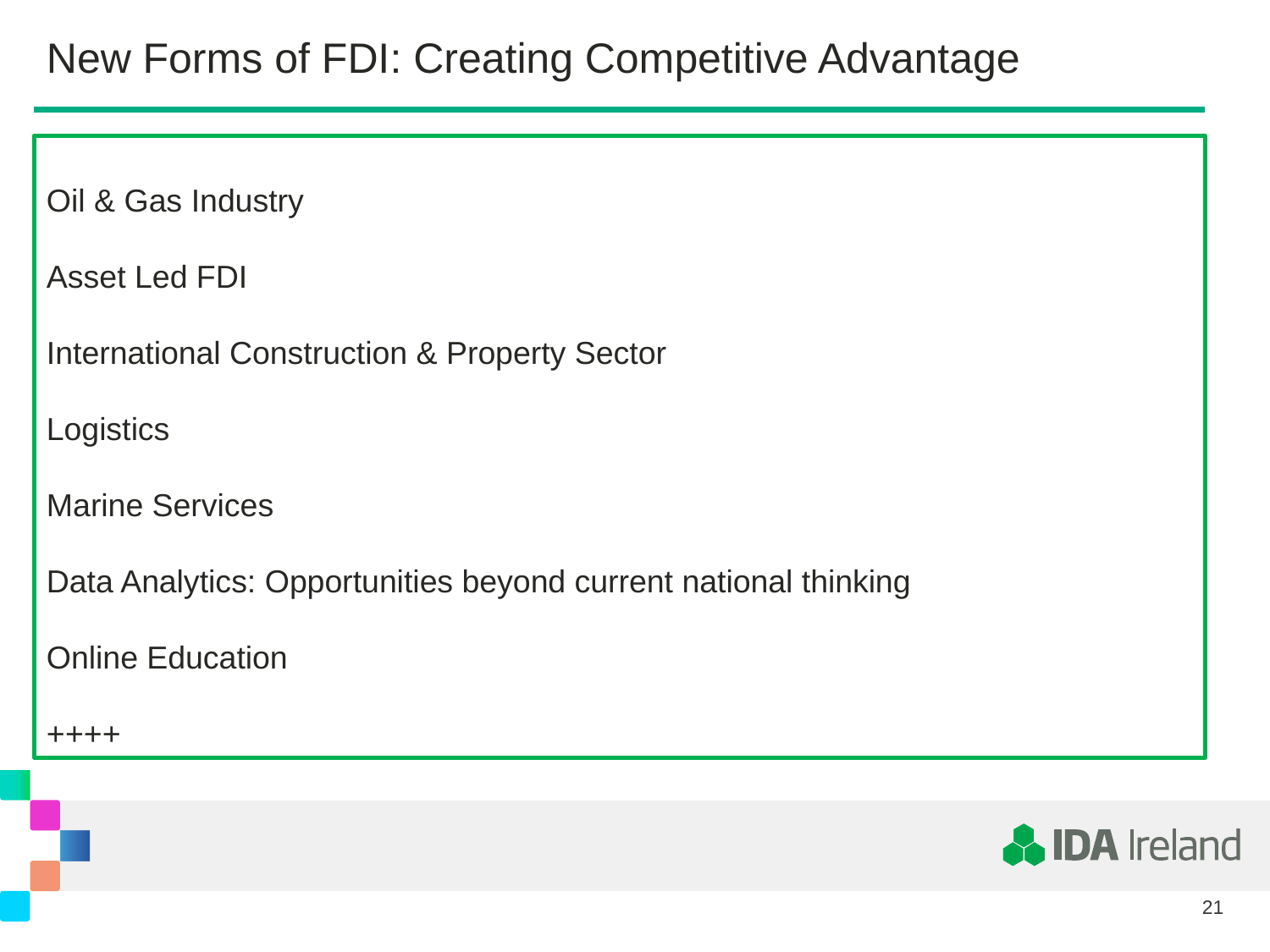

New Forms of FDI: Creating Competitive Advantage

Oil & Gas Industry

Asset Led FDI

International Construction & Property Sector

Logistics

Marine Services

Data Analytics: Opportunities beyond current national thinking

Online Education

++++

21